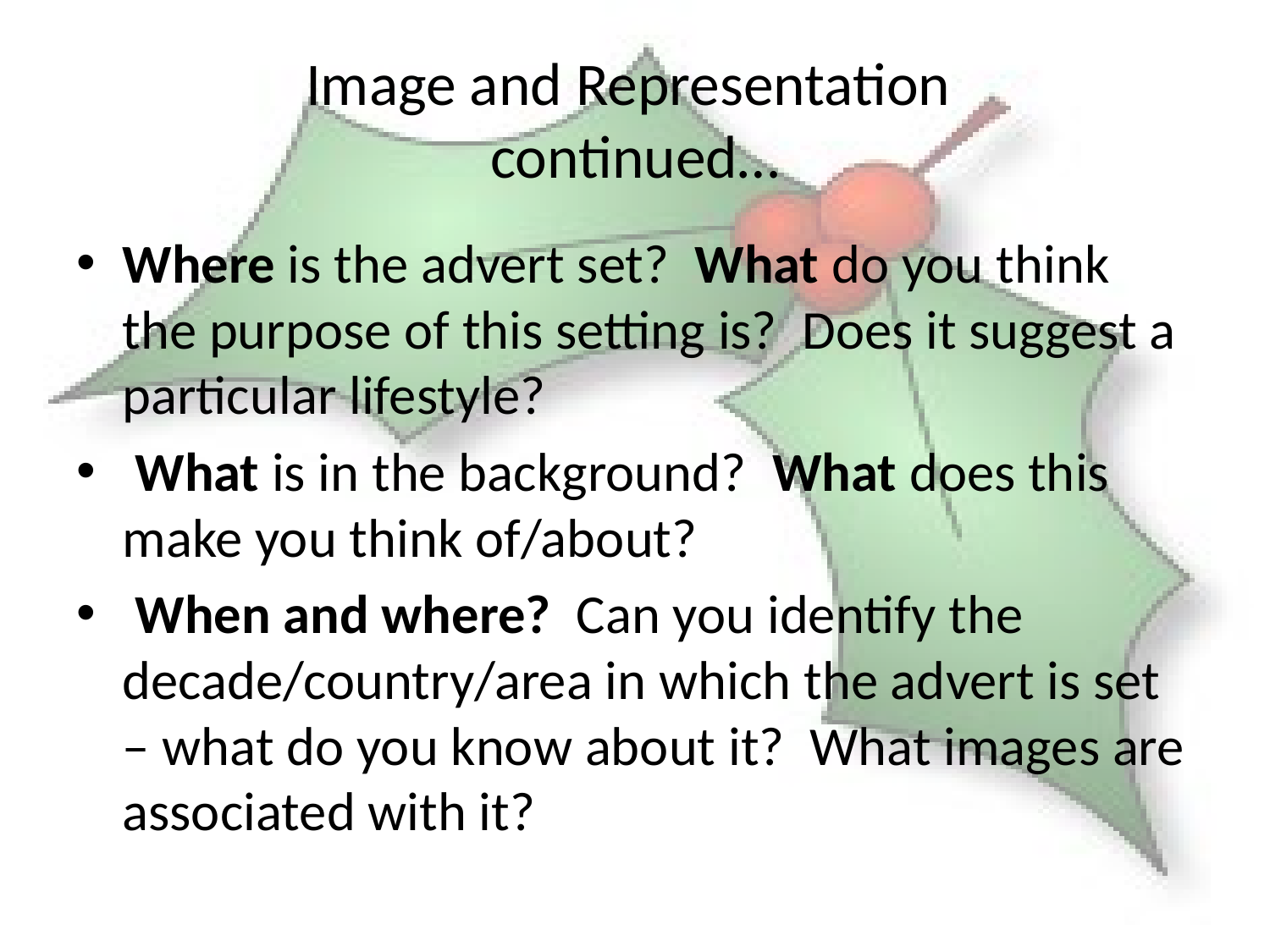

# Image and Representation continued…
Where is the advert set?  What do you think the purpose of this setting is?  Does it suggest a particular lifestyle?
 What is in the background?  What does this make you think of/about?
 When and where?  Can you identify the decade/country/area in which the advert is set – what do you know about it?  What images are associated with it?